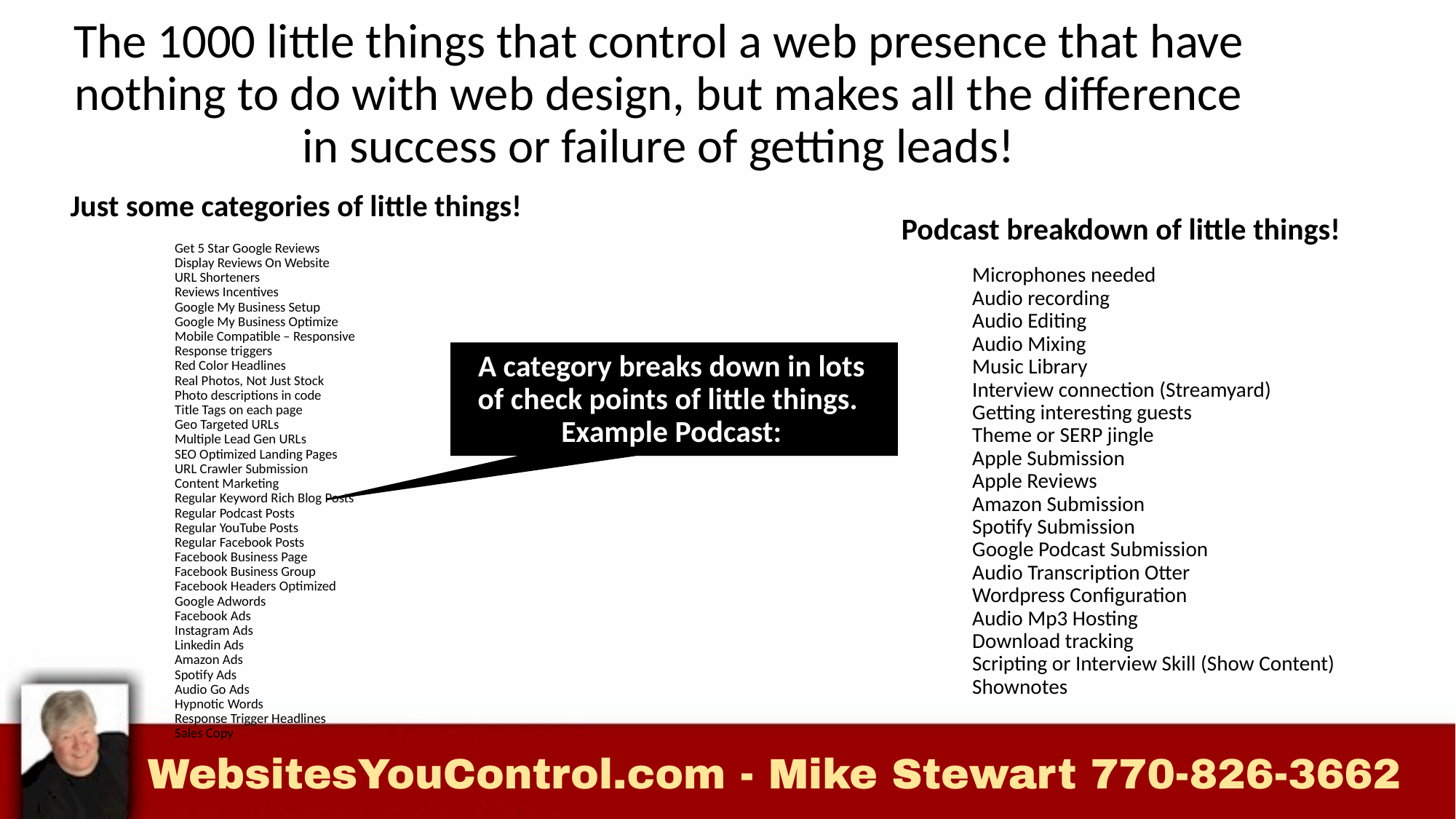

# The 1000 little things that control a web presence that have nothing to do with web design, but makes all the difference in success or failure of getting leads!
Just some categories of little things!

Podcast breakdown of little things!

Get 5 Star Google Reviews
Display Reviews On Website
URL Shorteners
Reviews Incentives
Google My Business Setup
Google My Business Optimize
Mobile Compatible – Responsive
Response triggers
Red Color Headlines
Real Photos, Not Just Stock
Photo descriptions in code
Title Tags on each page
Geo Targeted URLs
Multiple Lead Gen URLs
SEO Optimized Landing Pages
URL Crawler Submission
Content Marketing
Regular Keyword Rich Blog Posts
Regular Podcast Posts
Regular YouTube Posts
Regular Facebook Posts
Facebook Business Page
Facebook Business Group
Facebook Headers Optimized
Google Adwords
Facebook Ads
Instagram Ads
Linkedin Ads
Amazon Ads
Spotify Ads
Audio Go Ads
Hypnotic Words
Response Trigger Headlines
Sales Copy

Microphones needed
Audio recording
Audio Editing
Audio Mixing
Music Library
Interview connection (Streamyard)
Getting interesting guests
Theme or SERP jingle
Apple Submission
Apple Reviews
Amazon Submission
Spotify Submission
Google Podcast Submission
Audio Transcription Otter
Wordpress Configuration
Audio Mp3 Hosting
Download tracking
Scripting or Interview Skill (Show Content)
Shownotes

A category breaks down in lots of check points of little things.
Example Podcast:

WebsitesYouControl.com - Mike Stewart 770-826-3662